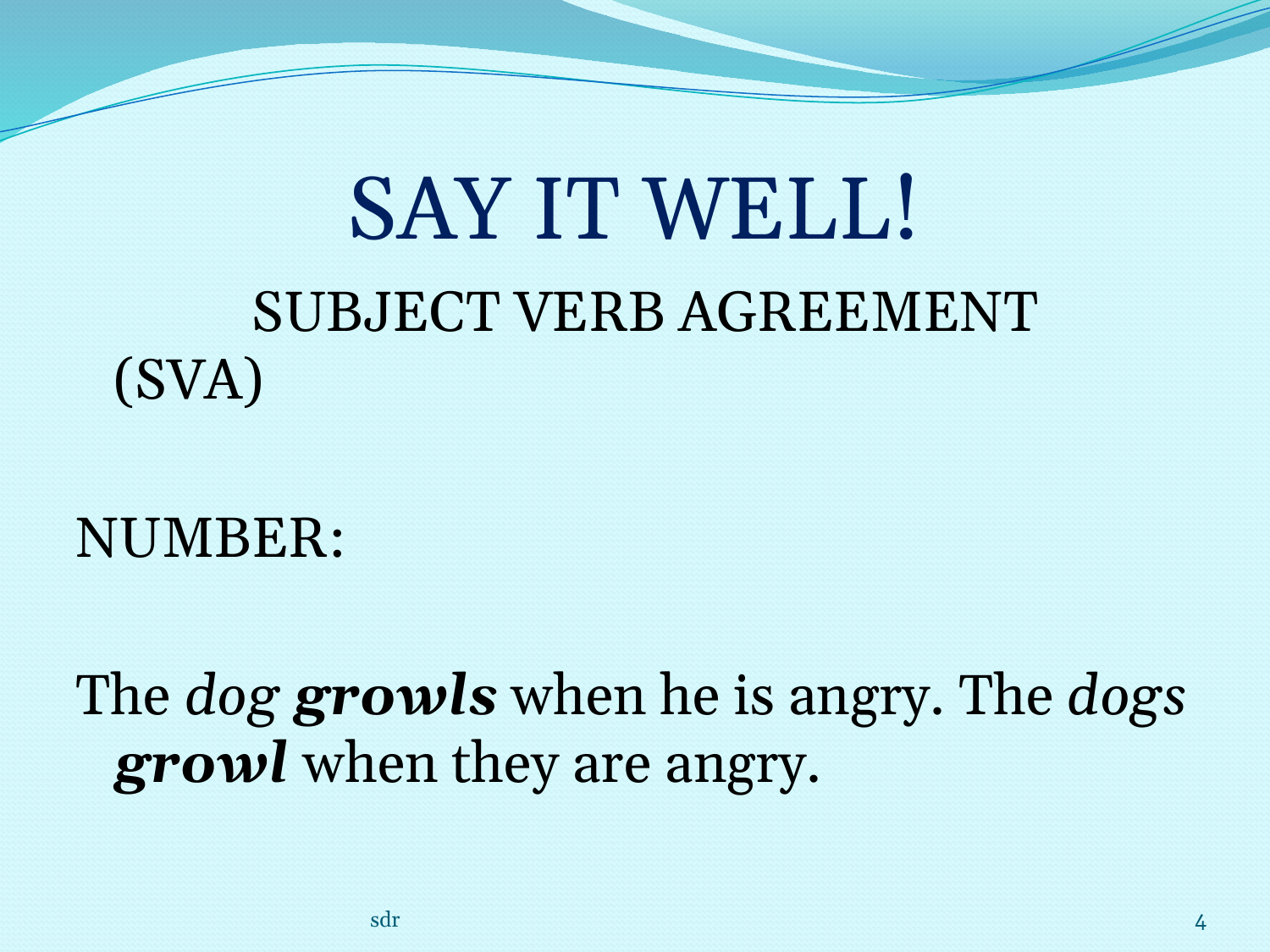

# SAY IT WELL!
		 SUBJECT VERB AGREEMENT (SVA)

NUMBER:

The dog growls when he is angry. The dogs growl when they are angry.

sdr
4